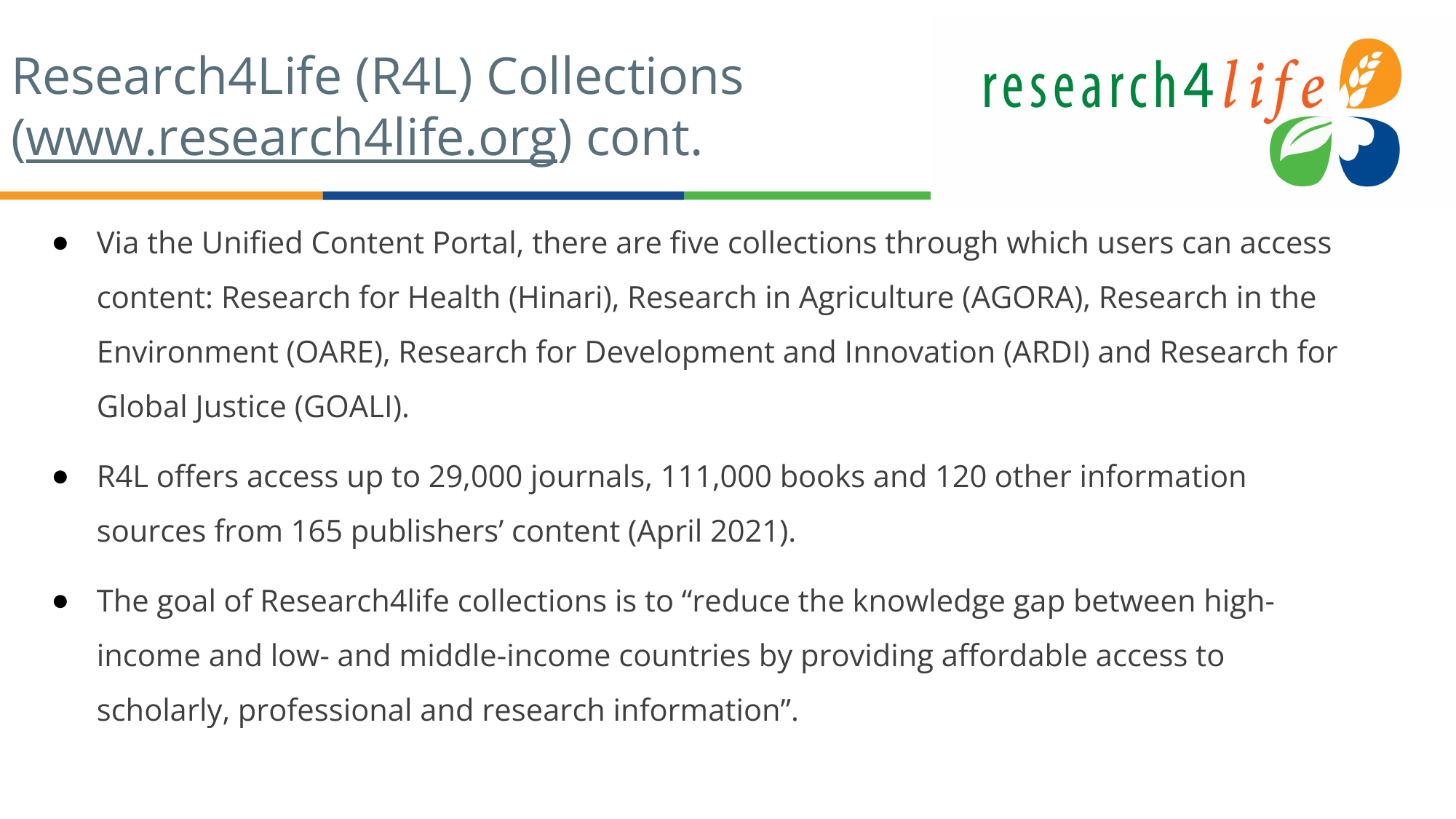

# Research4Life (R4L) Collections (www.research4life.org) cont.
Via the Unified Content Portal, there are five collections through which users can access content: Research for Health (Hinari), Research in Agriculture (AGORA), Research in the Environment (OARE), Research for Development and Innovation (ARDI) and Research for Global Justice (GOALI).
R4L offers access up to 29,000 journals, 111,000 books and 120 other information sources from 165 publishers’ content (April 2021).
The goal of Research4life collections is to “reduce the knowledge gap between high-income and low- and middle-income countries by providing affordable access to scholarly, professional and research information”.